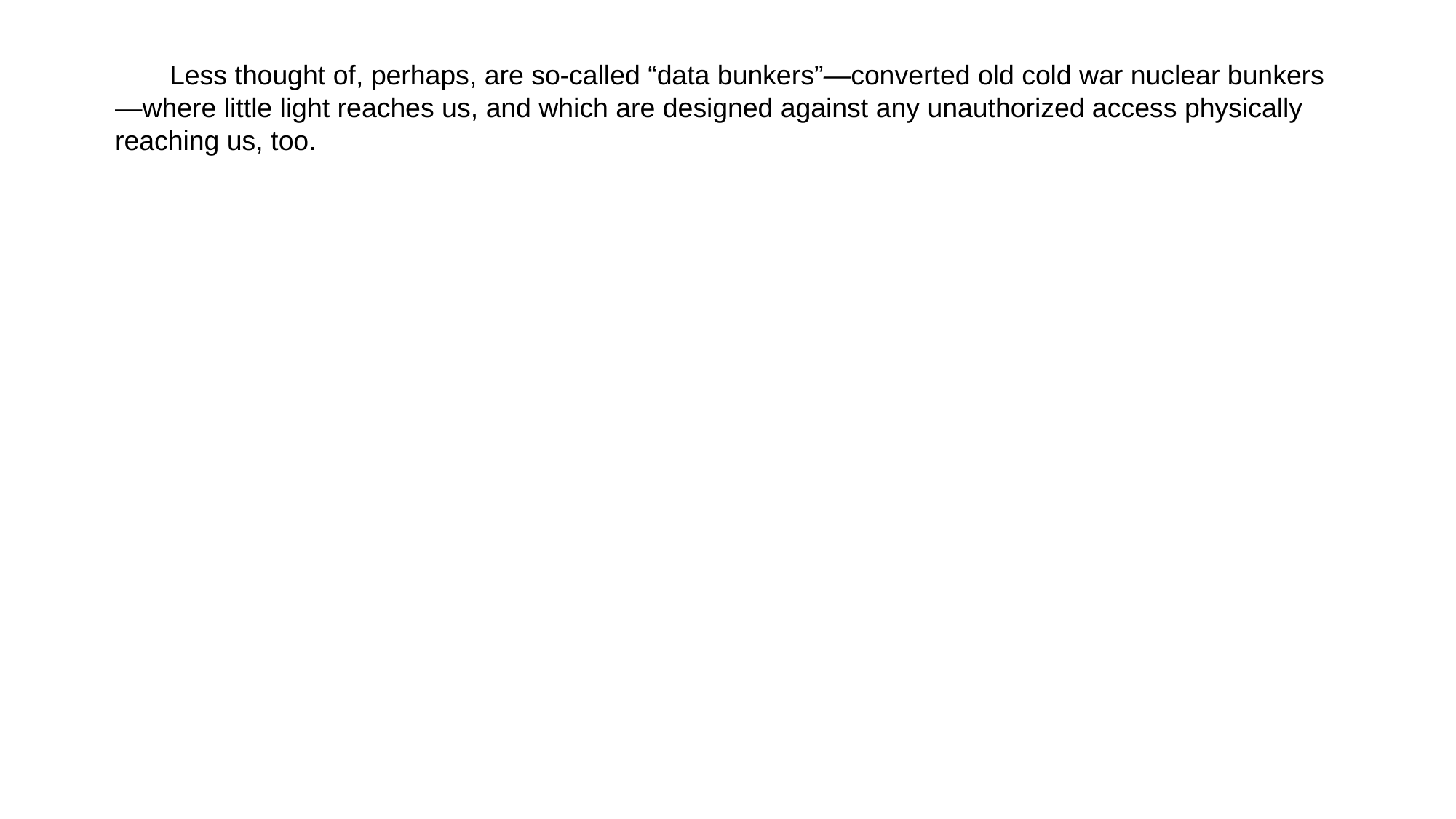

Less thought of, perhaps, are so-called “data bunkers”—converted old cold war nuclear bunkers—where little light reaches us, and which are designed against any unauthorized access physically reaching us, too.